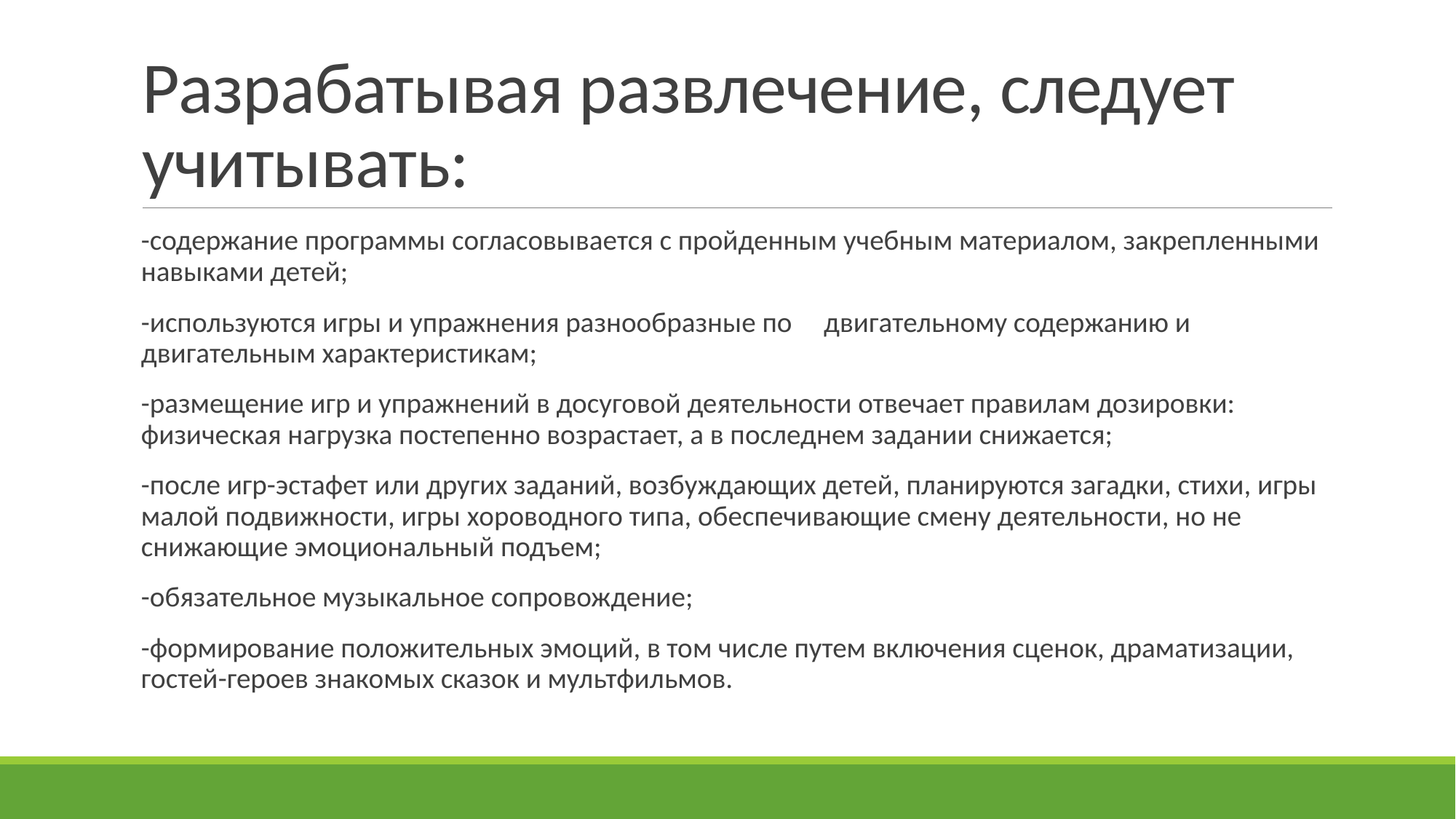

# Разрабатывая развлечение, следует учитывать:
-содержание программы согласовывается с пройденным учебным материалом, закрепленными навыками детей;
-используются игры и упражнения разнообразные по     двигательному содержанию и двигательным характеристикам;
-размещение игр и упражнений в досуговой деятельности отвечает правилам дозировки: физическая нагрузка постепенно возрастает, а в последнем задании снижается;
-после игр-эстафет или других заданий, возбуждающих детей, планируются загадки, стихи, игры малой подвижности, игры хороводного типа, обеспечивающие смену деятельности, но не снижающие эмоциональный подъем;
-обязательное музыкальное сопровождение;
-формирование положительных эмоций, в том числе путем включения сценок, драматизации, гостей-героев знакомых сказок и мультфильмов.